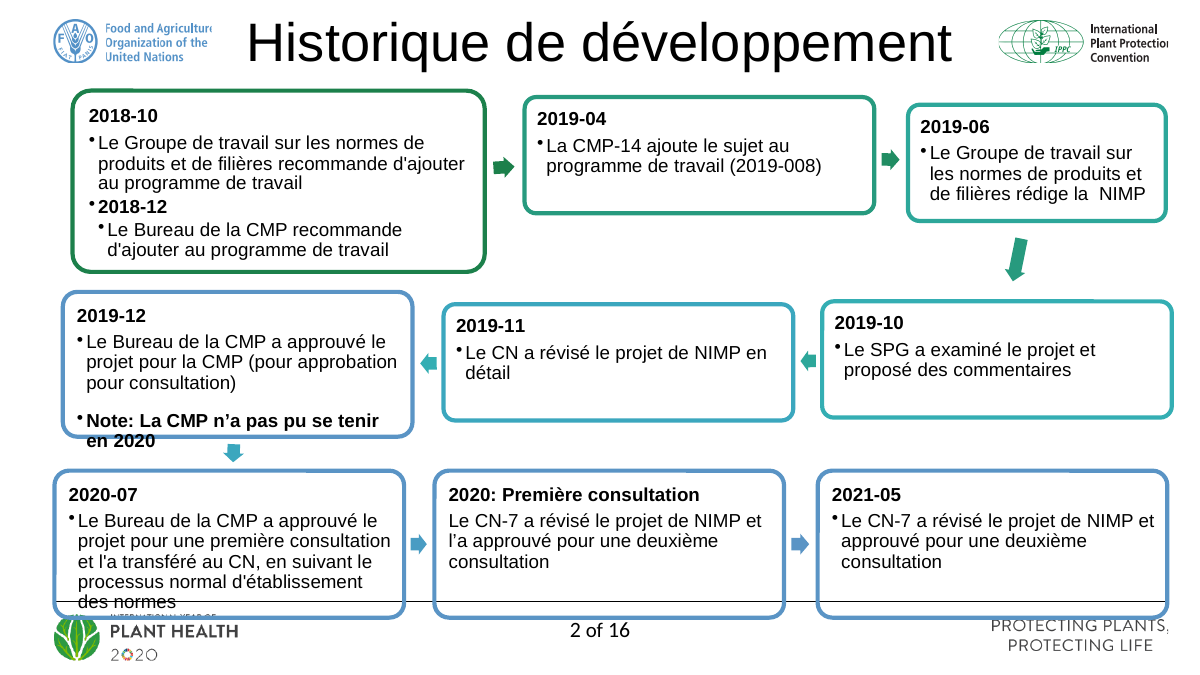

# Historique de développement
2018-10
Le Groupe de travail sur les normes de produits et de filières recommande d'ajouter au programme de travail
2018-12
Le Bureau de la CMP recommande d'ajouter au programme de travail

2019-04
La CMP-14 ajoute le sujet au programme de travail (2019-008)

2019-06
Le Groupe de travail sur les normes de produits et de filières rédige la  NIMP

2019-10
Le SPG a examiné le projet et proposé des commentaires

2019-11
Le CN a révisé le projet de NIMP en détail

2019-12
Le Bureau de la CMP a approuvé le projet pour la CMP (pour approbation pour consultation)

Note: La CMP n’a pas pu se tenir en 2020

2020-07
Le Bureau de la CMP a approuvé le projet pour une première consultation et l'a transféré au CN, en suivant le processus normal d'établissement des normes

2020: Première consultation
Le CN-7 a révisé le projet de NIMP et l’a approuvé pour une deuxième consultation

2021-05
Le CN-7 a révisé le projet de NIMP et approuvé pour une deuxième consultation
2 of 16